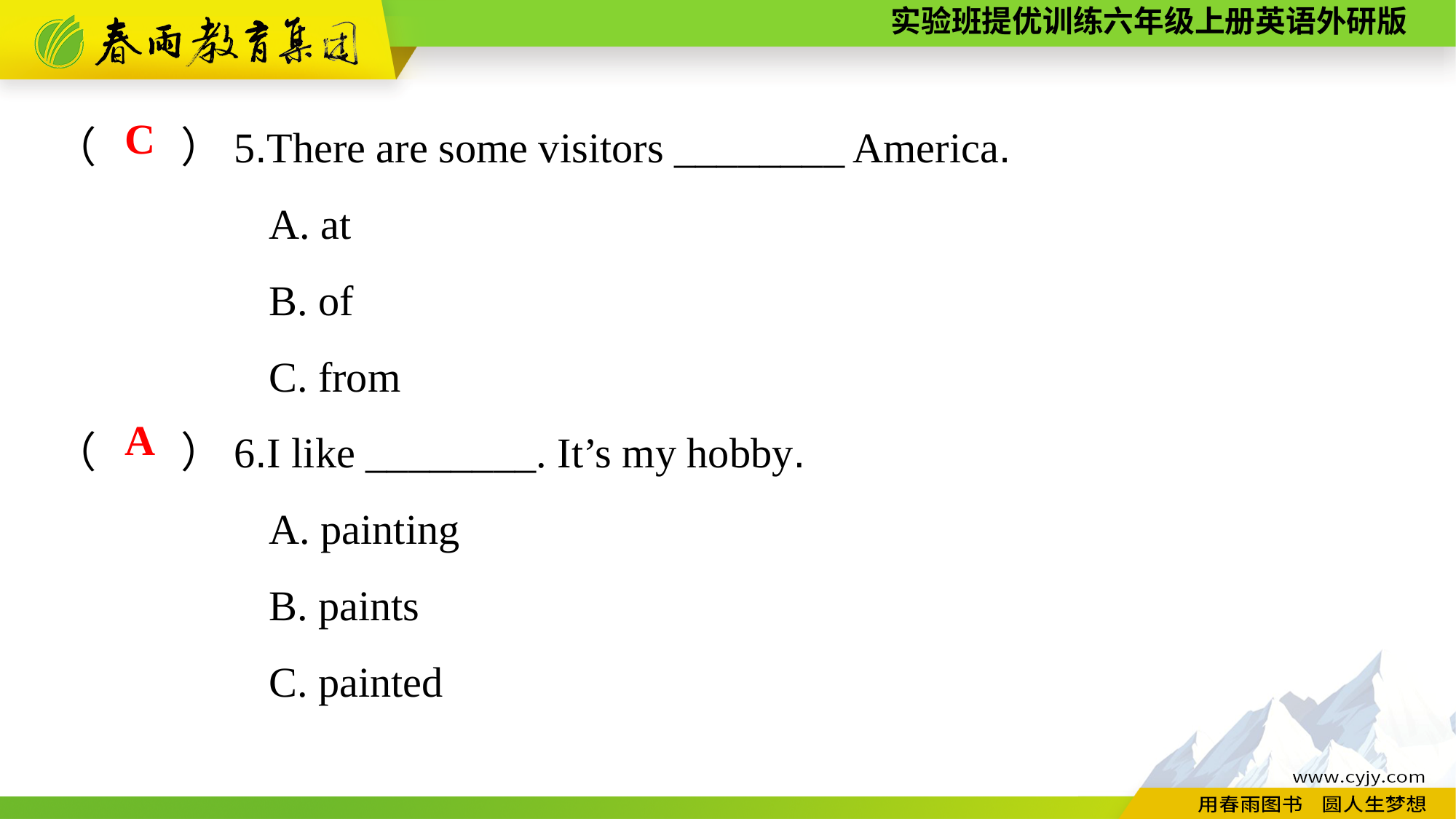

（　　）5.There are some visitors ________ America.
A. at
B. of
C. from
（　　）6.I like ________. It’s my hobby.
A. painting
B. paints
C. painted
C
A